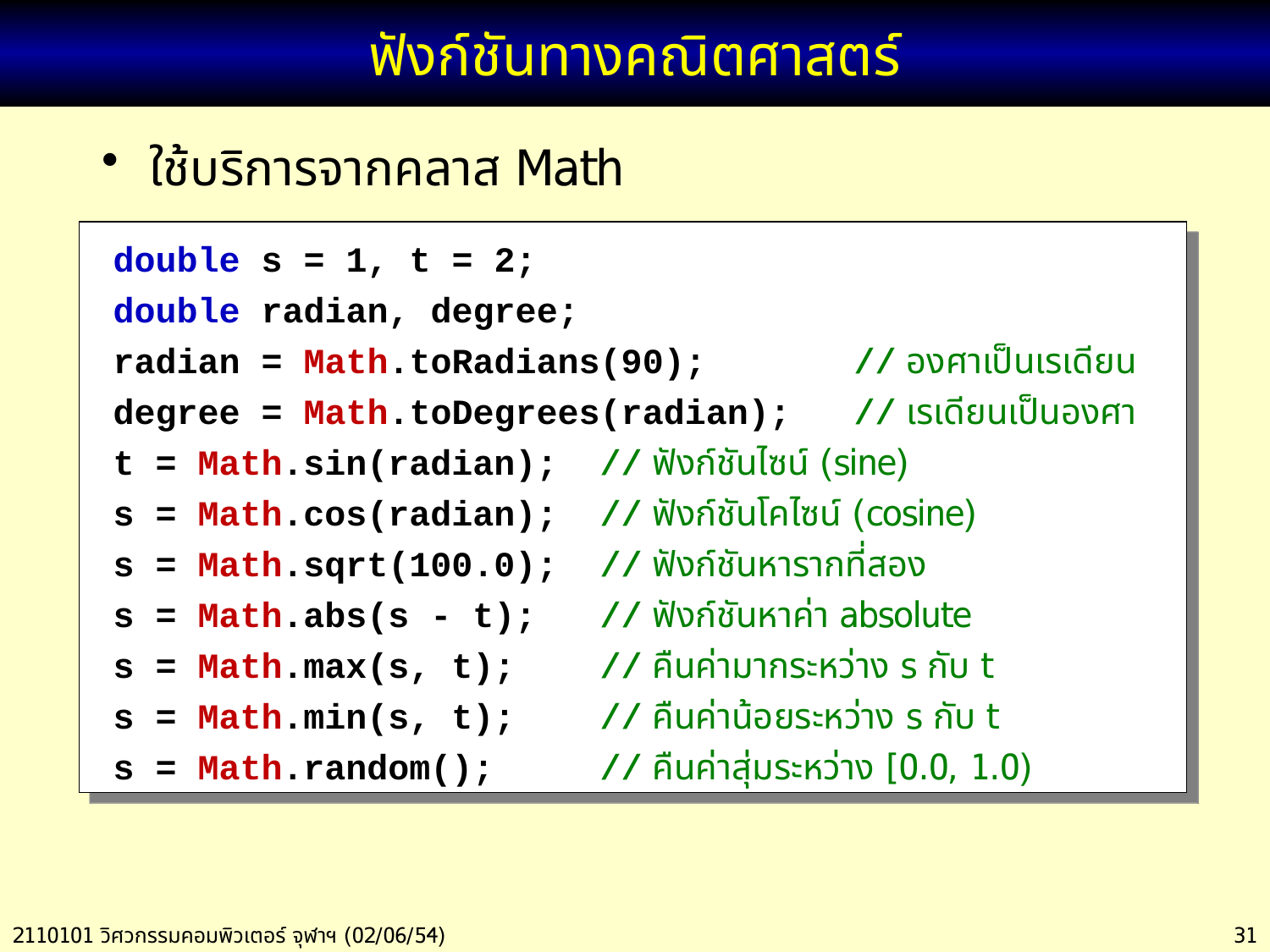

# ฟังก์ชันทางคณิตศาสตร์
ใช้บริการจากคลาส Math
 double s = 1, t = 2;
 double radian, degree;
 radian = Math.toRadians(90);	      // องศาเป็นเรเดียน
 degree = Math.toDegrees(radian);	// เรเดียนเป็นองศา
 t = Math.sin(radian); 	// ฟังก์ชันไซน์ (sine)
 s = Math.cos(radian); 	// ฟังก์ชันโคไซน์ (cosine)
 s = Math.sqrt(100.0); 	// ฟังก์ชันหารากที่สอง
 s = Math.abs(s - t); 	// ฟังก์ชันหาค่า absolute
 s = Math.max(s, t); 	// คืนค่ามากระหว่าง s กับ t
 s = Math.min(s, t); 	// คืนค่าน้อยระหว่าง s กับ t
 s = Math.random(); 	// คืนค่าสุ่มระหว่าง [0.0, 1.0)